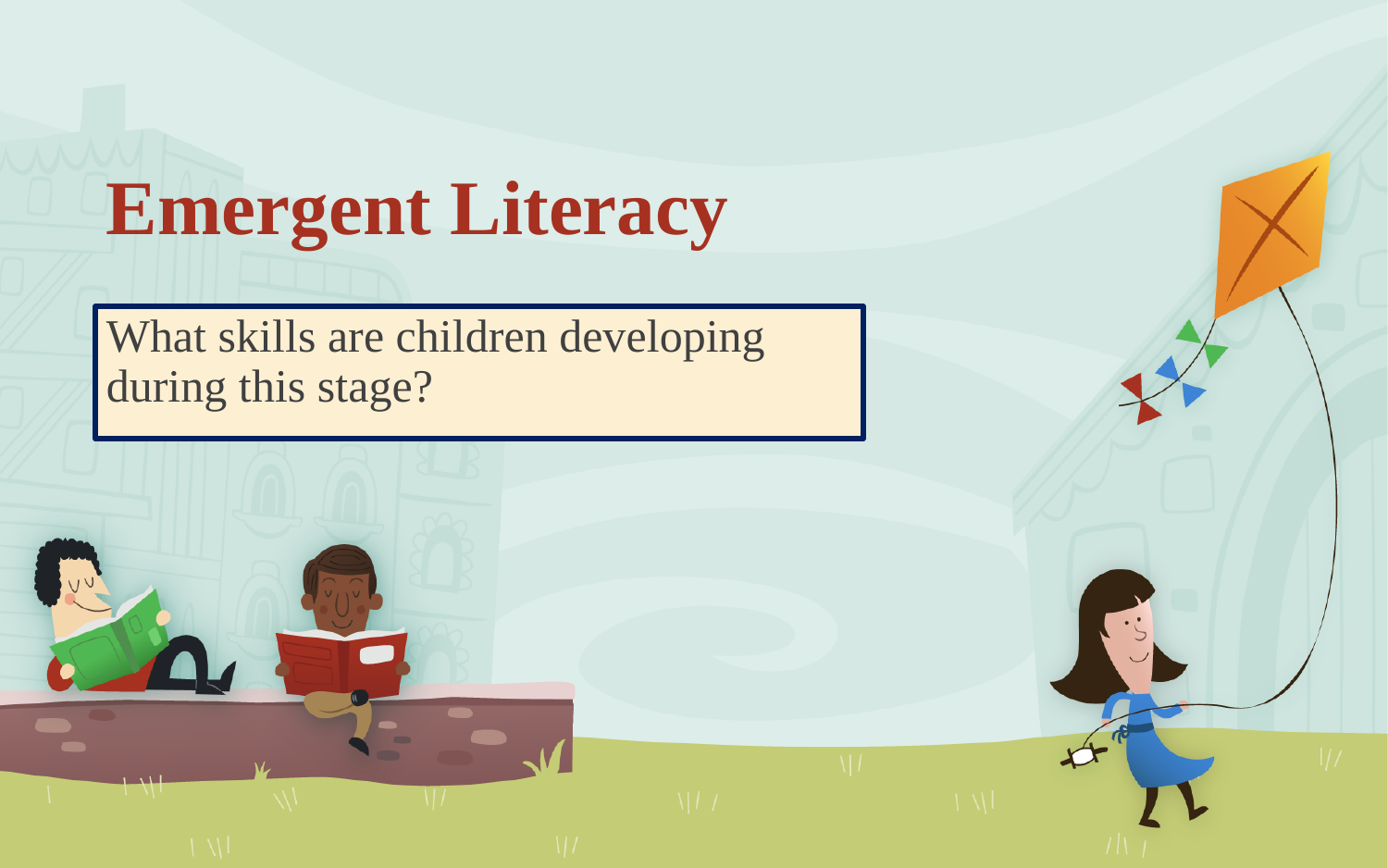

# Emergent Literacy
What skills are children developing during this stage?